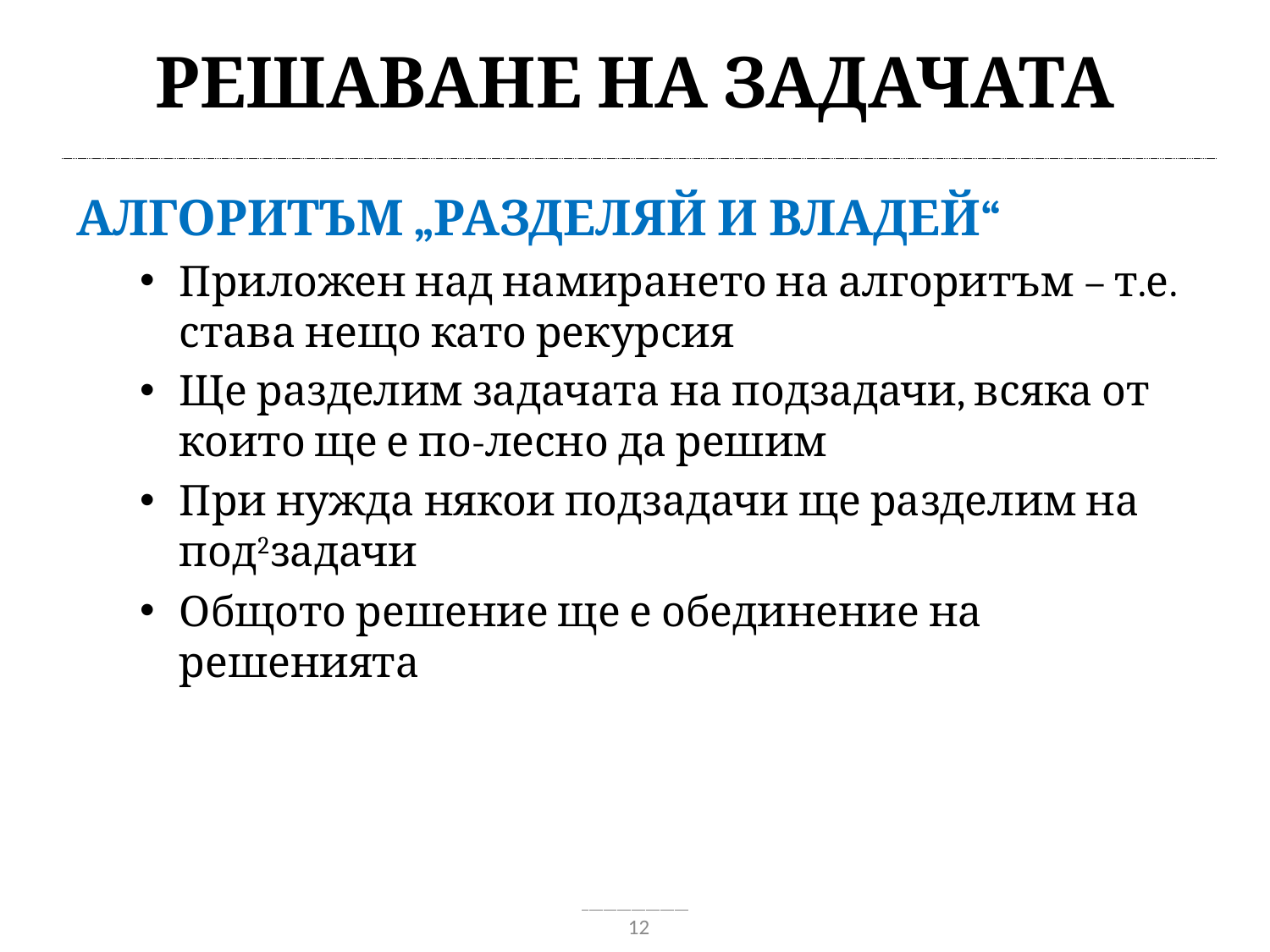

# Решаване на задачата
Алгоритъм „Разделяй и владей“
Приложен над намирането на алгоритъм – т.е. става нещо като рекурсия
Ще разделим задачата на подзадачи, всяка от които ще е по-лесно да решим
При нужда някои подзадачи ще разделим на под2задачи
Общото решение ще е обединение на решенията
12